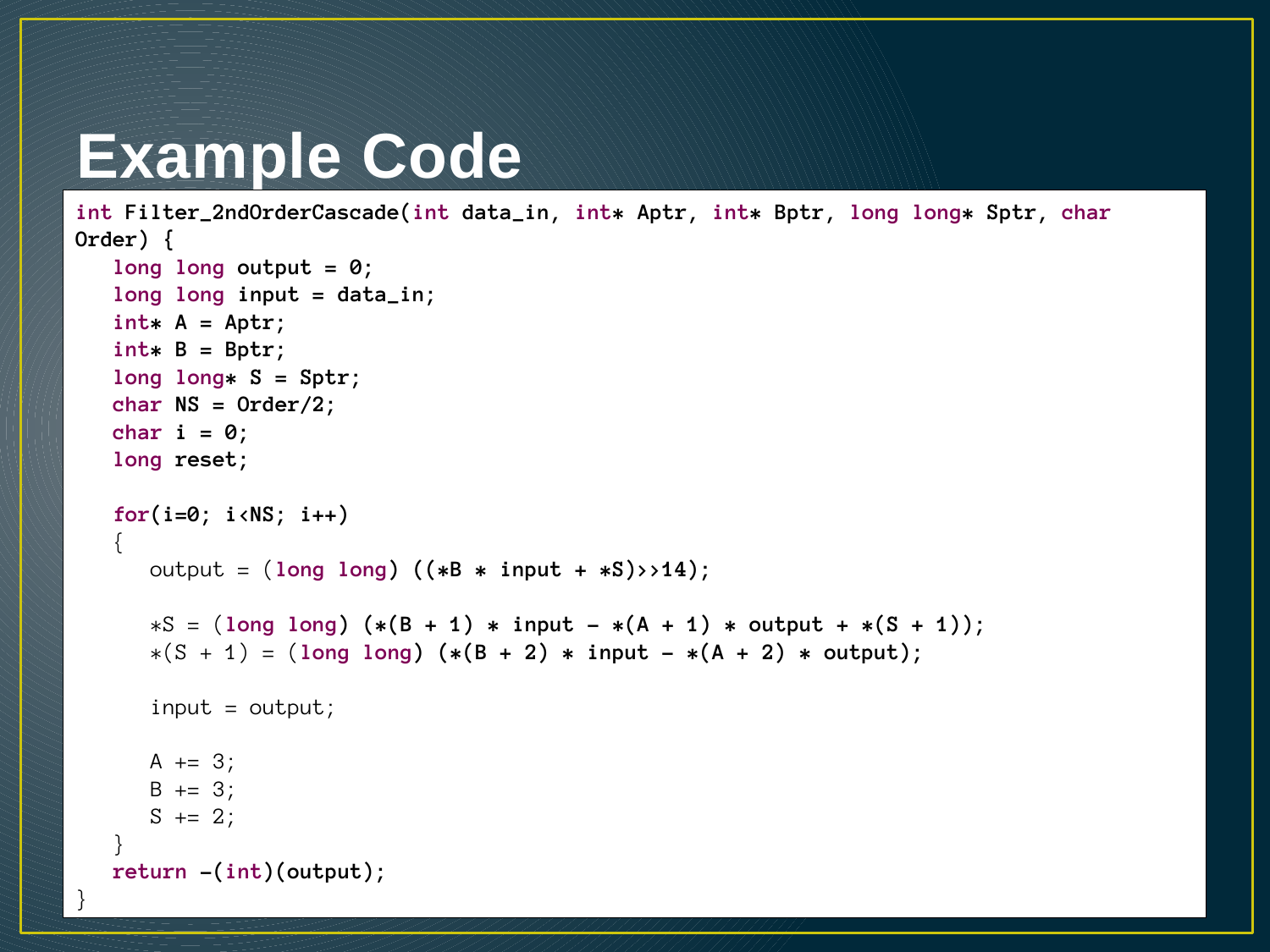

# Example Code
int Filter_2ndOrderCascade(int data_in, int* Aptr, int* Bptr, long long* Sptr, char Order) {
   long long output = 0;
   long long input = data_in;
   int* A = Aptr;
   int* B = Bptr;
   long long* S = Sptr;
   char NS = Order/2;
   char i = 0;
   long reset;

   for(i=0; i<NS; i++)
   {
      output = (long long) ((*B * input + *S)>>14);

      *S = (long long) (*(B + 1) * input - *(A + 1) * output + *(S + 1));
      *(S + 1) = (long long) (*(B + 2) * input - *(A + 2) * output);

      input = output;

      A += 3;
      B += 3;
      S += 2;
   }
   return -(int)(output);
}